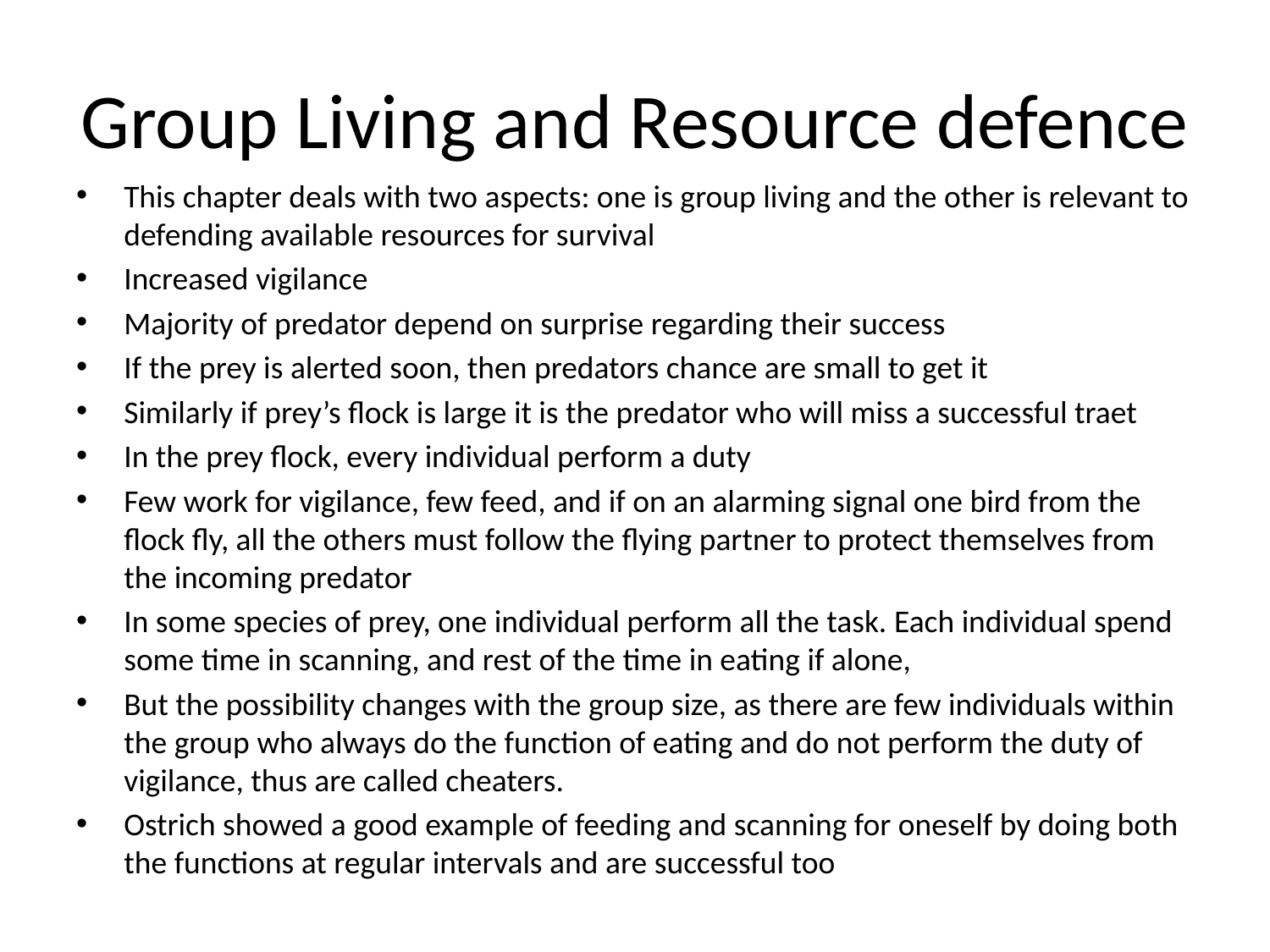

# Group Living and Resource defence
This chapter deals with two aspects: one is group living and the other is relevant to defending available resources for survival
Increased vigilance
Majority of predator depend on surprise regarding their success
If the prey is alerted soon, then predators chance are small to get it
Similarly if prey’s flock is large it is the predator who will miss a successful traet
In the prey flock, every individual perform a duty
Few work for vigilance, few feed, and if on an alarming signal one bird from the flock fly, all the others must follow the flying partner to protect themselves from the incoming predator
In some species of prey, one individual perform all the task. Each individual spend some time in scanning, and rest of the time in eating if alone,
But the possibility changes with the group size, as there are few individuals within the group who always do the function of eating and do not perform the duty of vigilance, thus are called cheaters.
Ostrich showed a good example of feeding and scanning for oneself by doing both the functions at regular intervals and are successful too